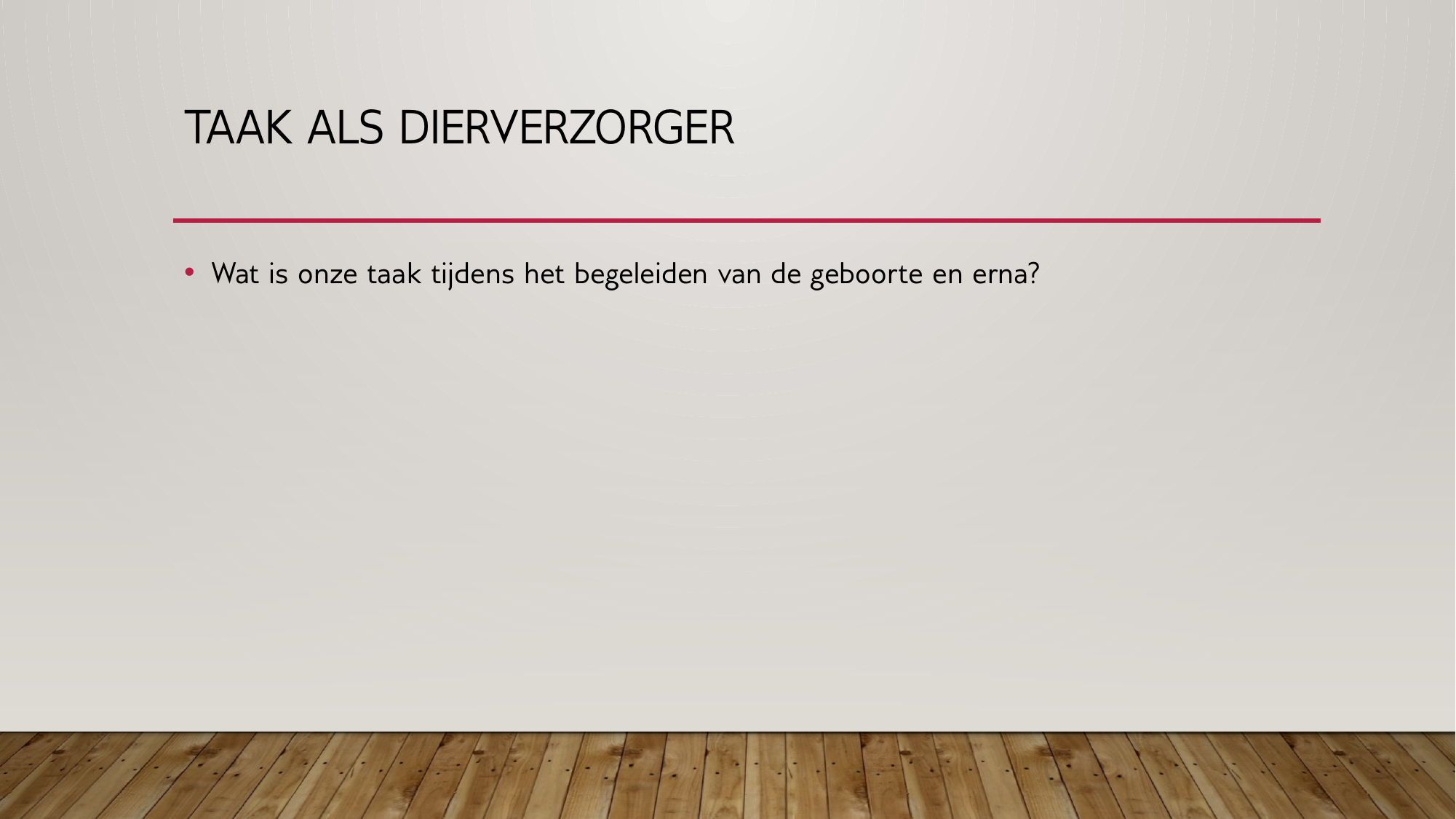

# Taak als dierverzorger
Wat is onze taak tijdens het begeleiden van de geboorte en erna?